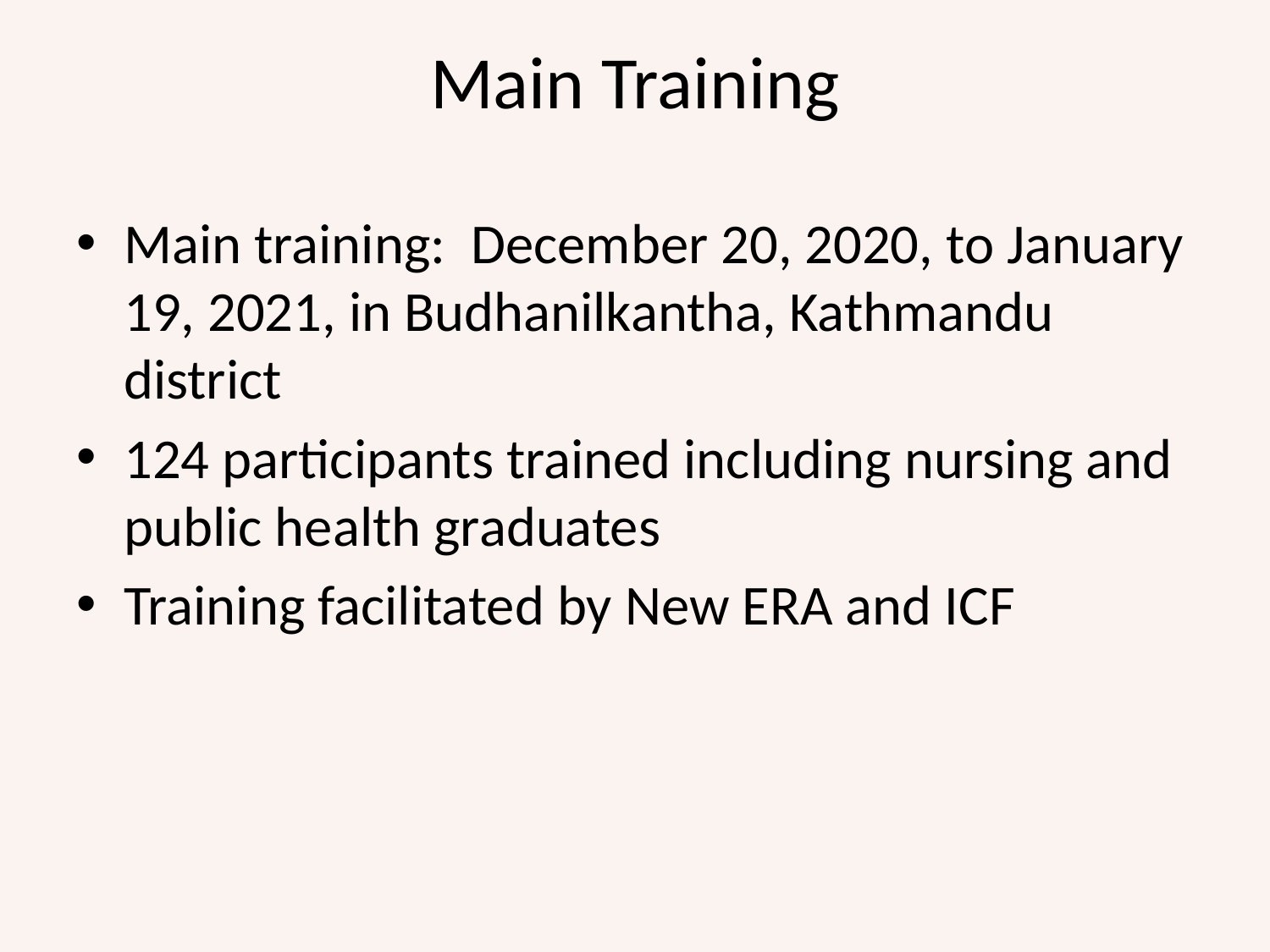

# Main Training
Main training:  December 20, 2020, to January 19, 2021, in Budhanilkantha, Kathmandu district
124 participants trained including nursing and public health graduates
Training facilitated by New ERA and ICF